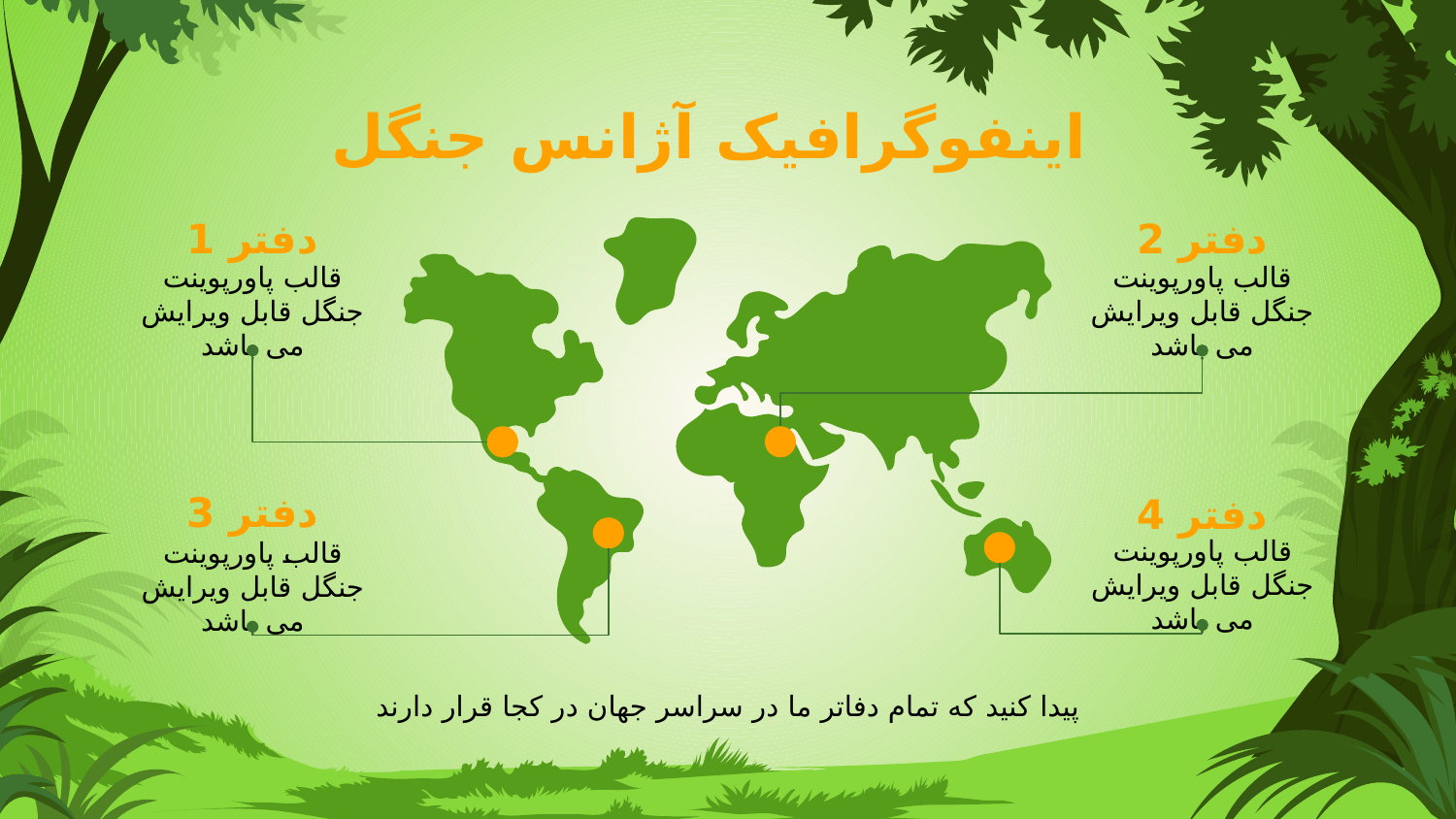

# اینفوگرافیک آژانس جنگل
دفتر 2
قالب پاورپوینت جنگل قابل ویرایش می باشد
دفتر 1
قالب پاورپوینت جنگل قابل ویرایش می باشد

دفتر 3
قالب پاورپوینت جنگل قابل ویرایش می باشد
دفتر 4
قالب پاورپوینت جنگل قابل ویرایش می باشد

پیدا کنید که تمام دفاتر ما در سراسر جهان در کجا قرار دارند